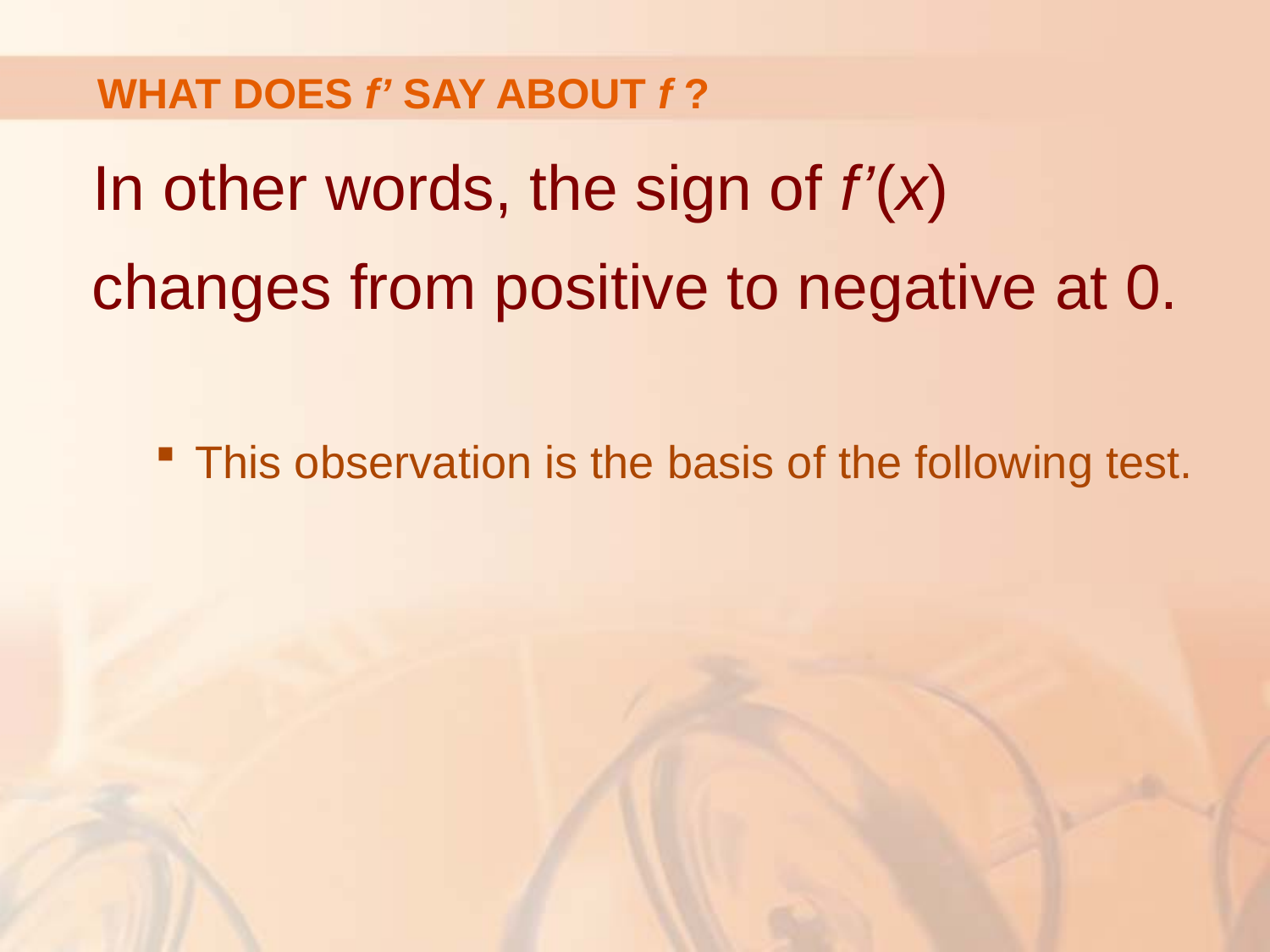

# WHAT DOES f’ SAY ABOUT f ?
In other words, the sign of f’(x)
changes from positive to negative at 0.

This observation is the basis of the following test.